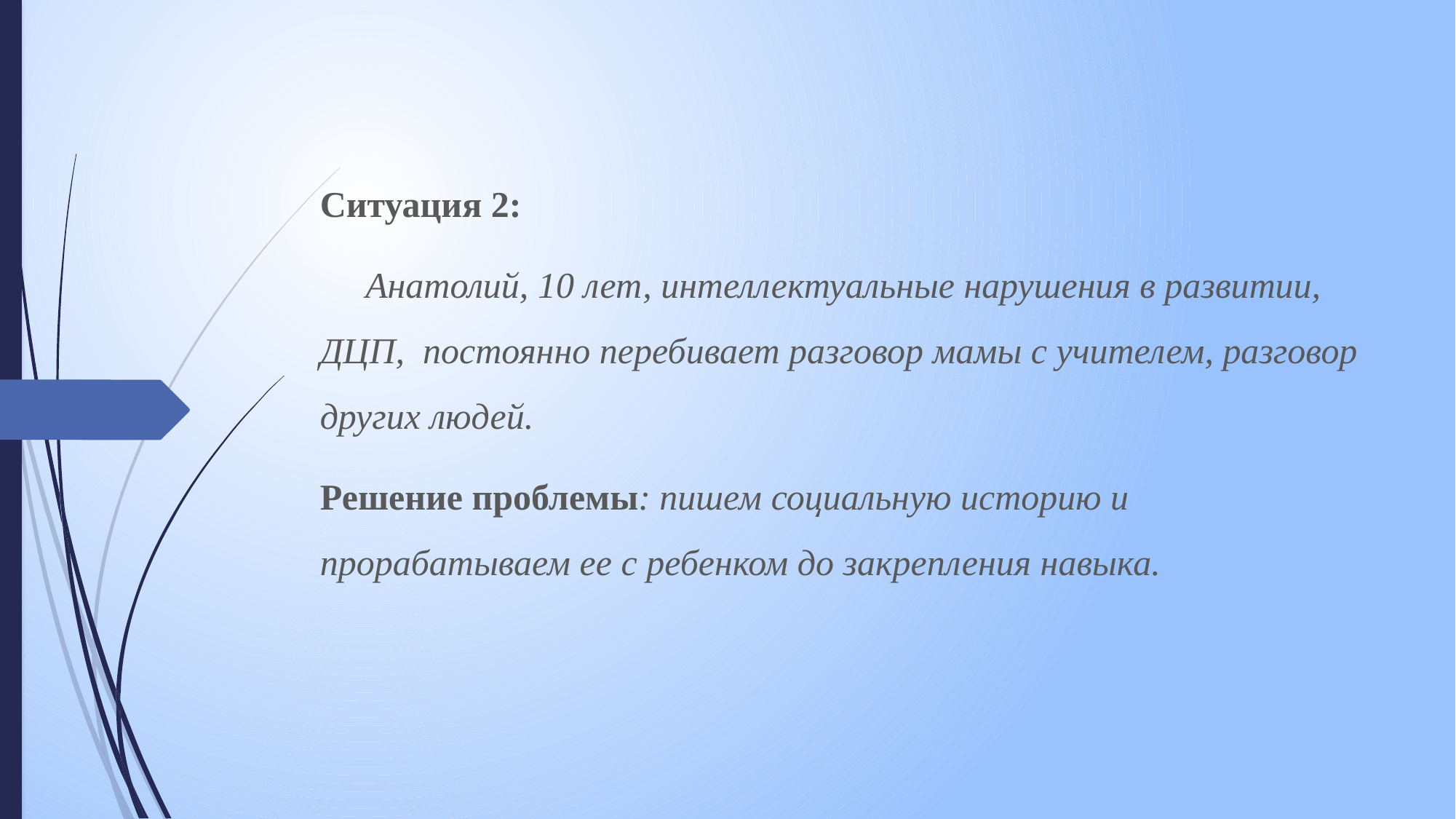

#
Ситуация 2:
     Анатолий, 10 лет, интеллектуальные нарушения в развитии, ДЦП,  постоянно перебивает разговор мамы с учителем, разговор других людей.
Решение проблемы: пишем социальную историю и прорабатываем ее с ребенком до закрепления навыка.